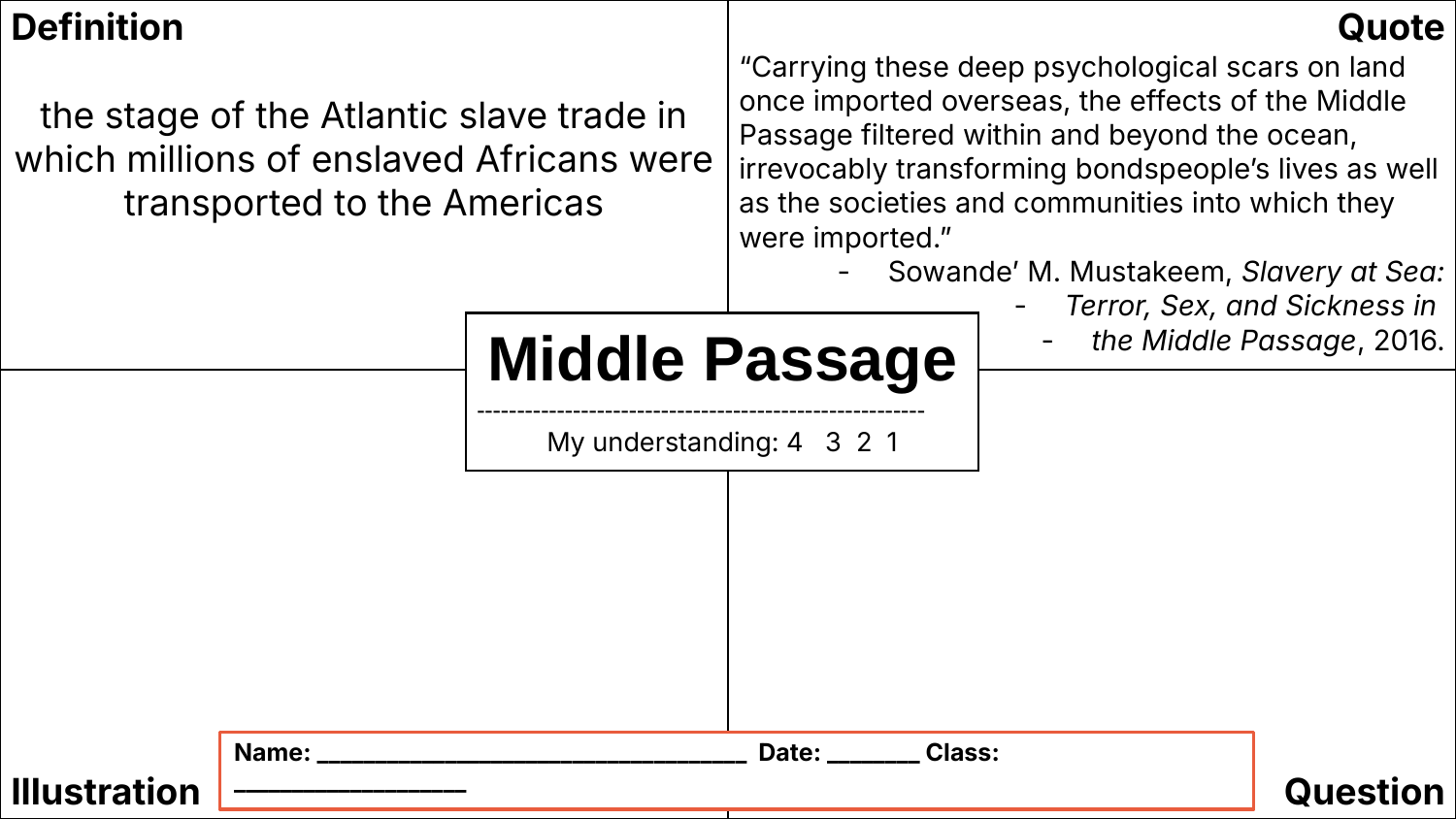

| Definition the stage of the Atlantic slave trade in which millions of enslaved Africans were transported to the Americas | Quote “Carrying these deep psychological scars on land once imported overseas, the effects of the Middle Passage filtered within and beyond the ocean, irrevocably transforming bondspeople’s lives as well as the societies and communities into which they were imported.” Sowande’ M. Mustakeem, Slavery at Sea: Terror, Sex, and Sickness in the Middle Passage, 2016. |
| --- | --- |
| Illustration | Question |
Middle Passage
--------------------------------------------------------
My understanding: 4   3  2  1
Name: _____________________________________  Date: ________ Class: ____________________